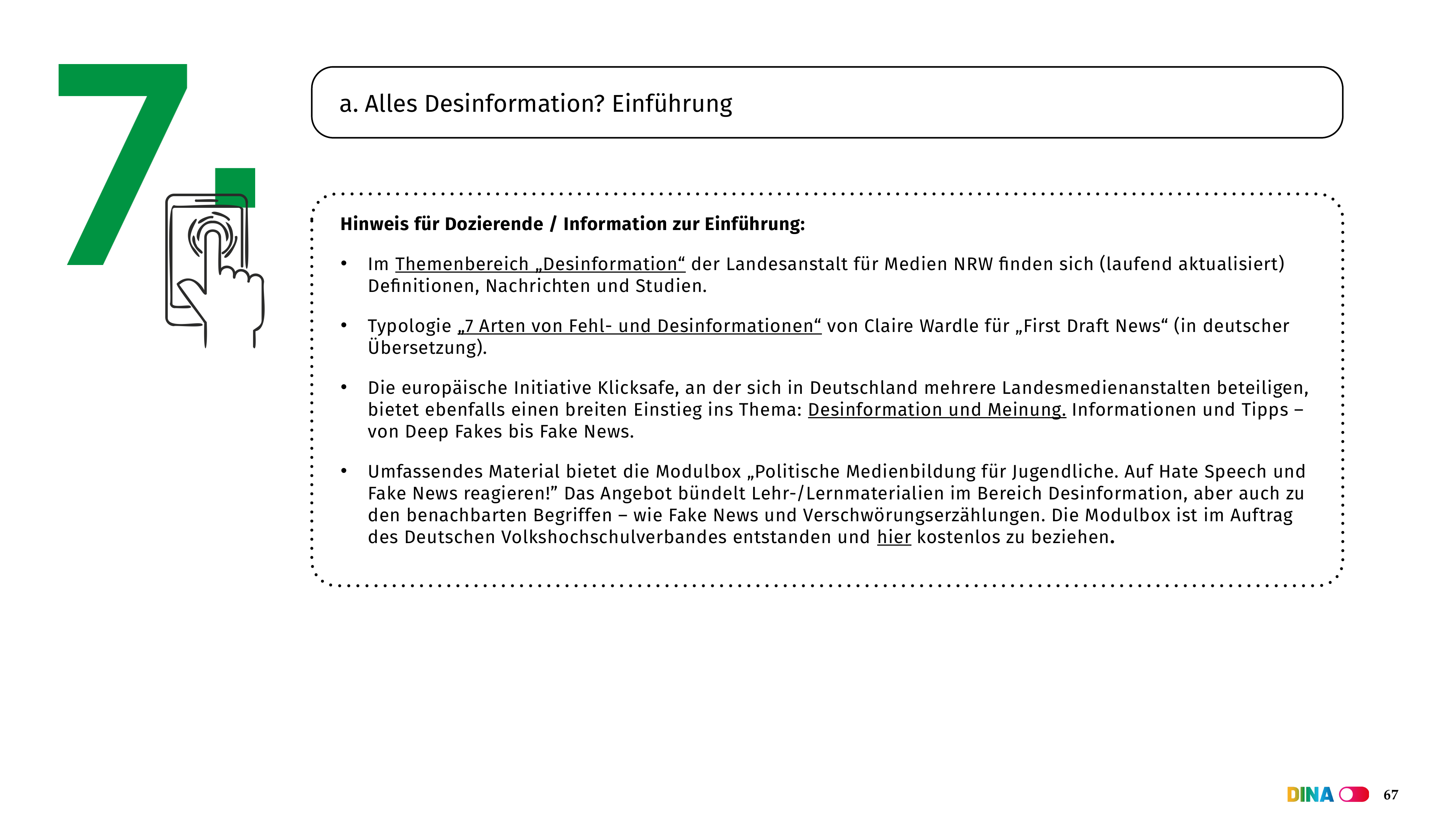

a. Alles Desinformation? Einführung
Hinweis für Dozierende / Information zur Einführung:
Im Themenbereich „Desinformation“ der Landesanstalt für Medien NRW finden sich (laufend aktualisiert) Definitionen, Nachrichten und Studien.
Typologie „7 Arten von Fehl- und Desinformationen“ von Claire Wardle für „First Draft News“ (in deutscher Übersetzung).
Die europäische Initiative Klicksafe, an der sich in Deutschland mehrere Landesmedienanstalten beteiligen, bietet ebenfalls einen breiten Einstieg ins Thema: Desinformation und Meinung. Informationen und Tipps – von Deep Fakes bis Fake News.
Umfassendes Material bietet die Modulbox „Politische Medienbildung für Jugendliche. Auf Hate Speech und Fake News reagieren!” Das Angebot bündelt Lehr-/Lernmaterialien im Bereich Desinformation, aber auch zu den benachbarten Begriffen – wie Fake News und Verschwörungserzählungen. Die Modulbox ist im Auftrag des Deutschen Volkshochschulverbandes entstanden und hier kostenlos zu beziehen.
67